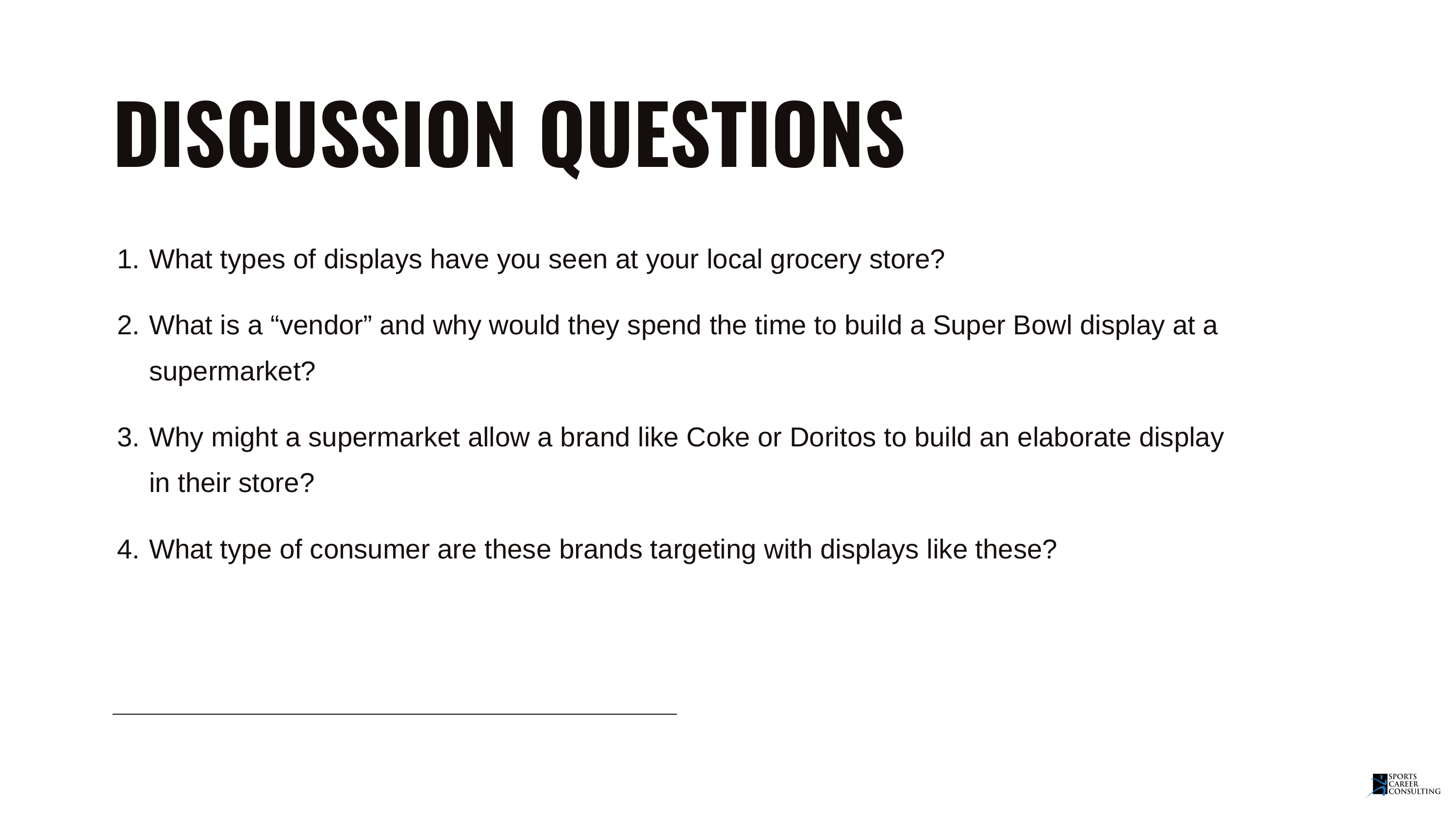

DISCUSSION QUESTIONS
What types of displays have you seen at your local grocery store?
What is a “vendor” and why would they spend the time to build a Super Bowl display at a supermarket?
Why might a supermarket allow a brand like Coke or Doritos to build an elaborate display in their store?
What type of consumer are these brands targeting with displays like these?